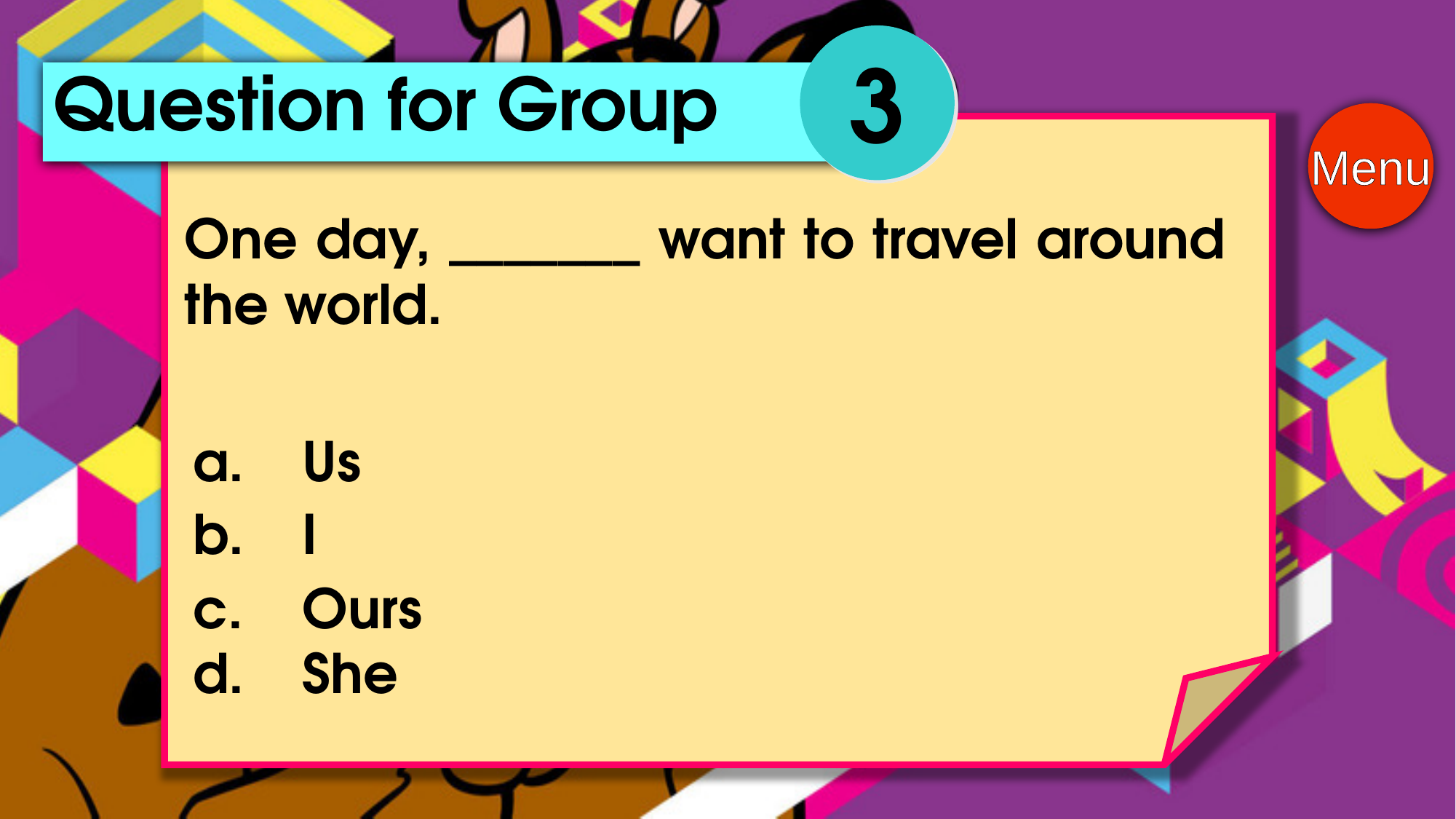

3
Question for Group

Menu
One day, _______ want to travel around the world.

a.	Us
b.	I
c.	Ours
d.	She